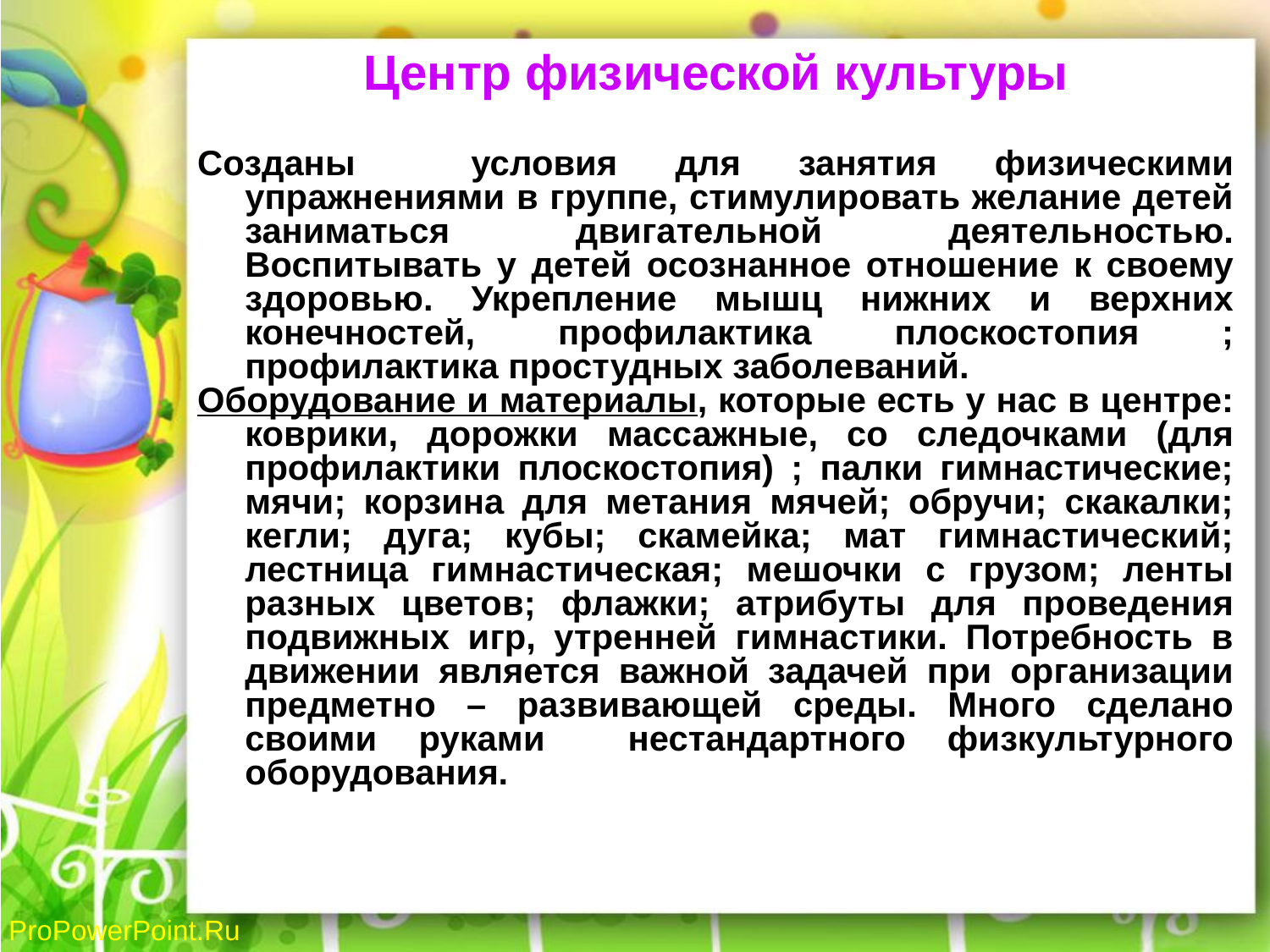

Центр физической культуры

Созданы  условия для занятия физическими упражнениями в группе, стимулировать желание детей заниматься двигательной деятельностью. Воспитывать у детей осознанное отношение к своему здоровью. Укрепление мышц нижних и верхних конечностей, профилактика плоскостопия ; профилактика простудных заболеваний.
Оборудование и материалы, которые есть у нас в центре: коврики, дорожки массажные, со следочками (для профилактики плоскостопия) ; палки гимнастические; мячи; корзина для метания мячей; обручи; скакалки; кегли; дуга; кубы; скамейка; мат гимнастический; лестница гимнастическая; мешочки с грузом; ленты разных цветов; флажки; атрибуты для проведения подвижных игр, утренней гимнастики. Потребность в движении является важной задачей при организации предметно – развивающей среды. Много сделано своими руками  нестандартного физкультурного оборудования.